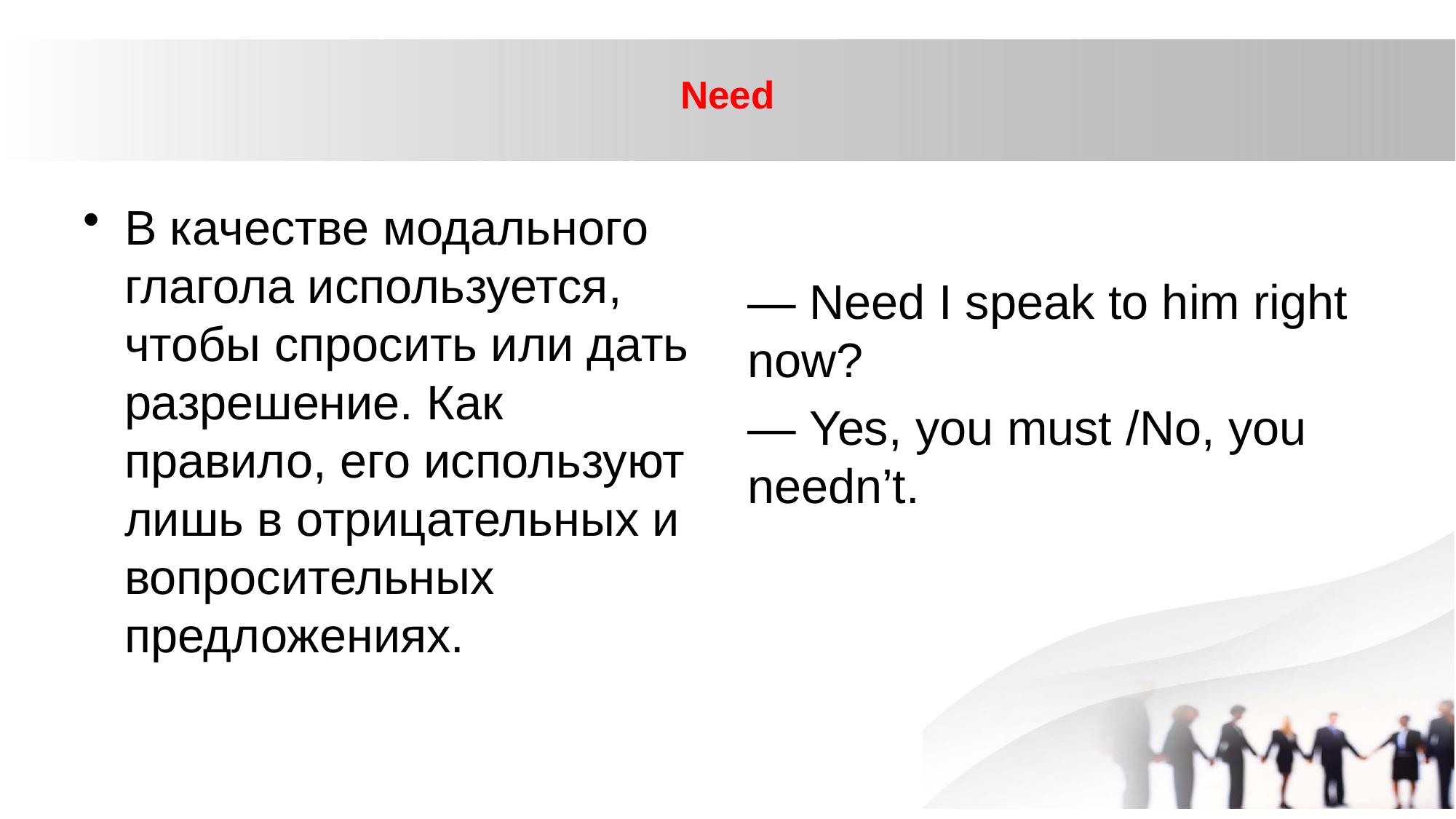

# Need
В качестве модального глагола используется, чтобы спросить или дать разрешение. Как правило, его используют лишь в отрицательных и вопросительных предложениях.
— Need I speak to him right now?
— Yes, you must /No, you needn’t.